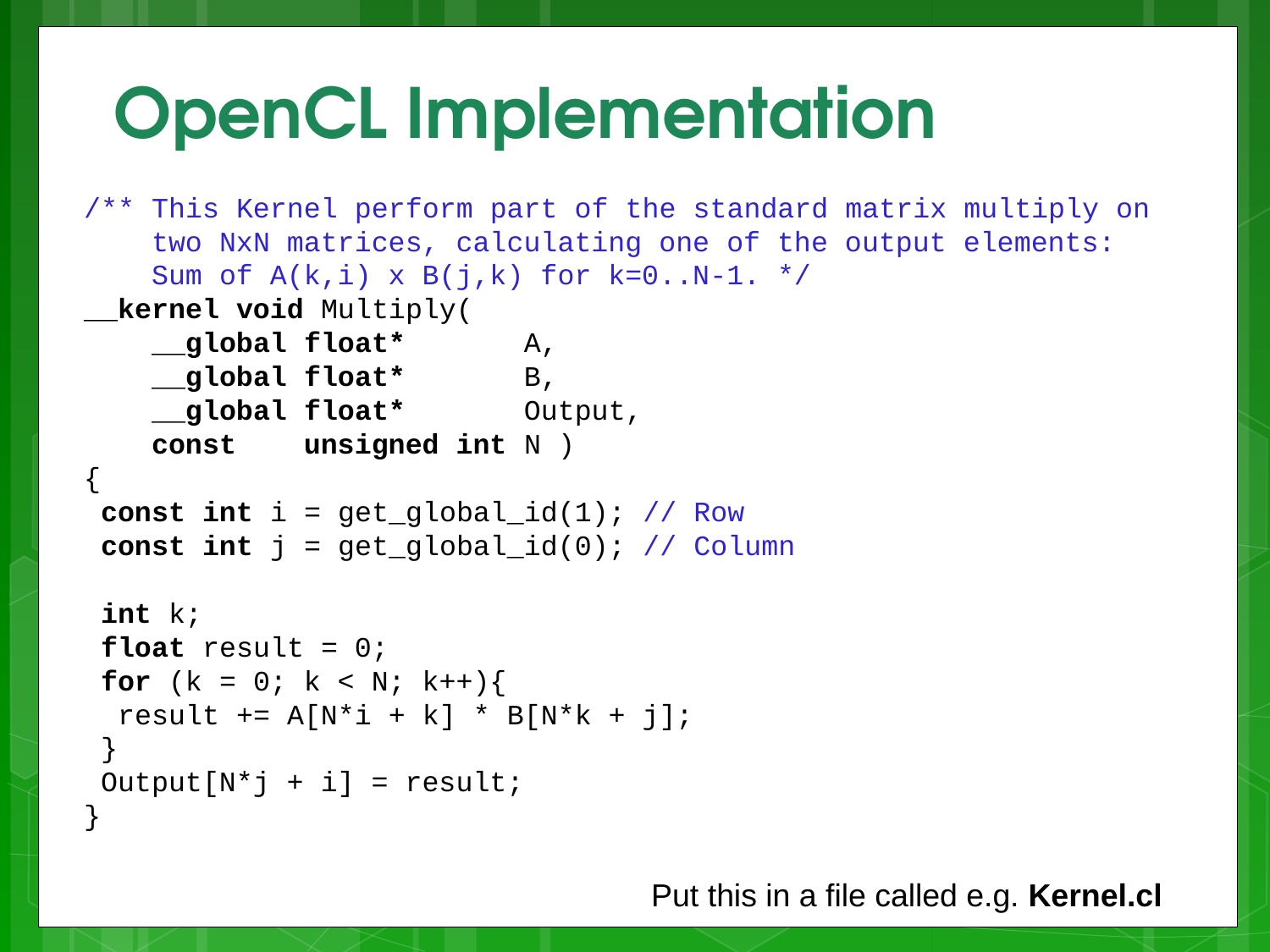

# OpenCL Implementation
/** This Kernel perform part of the standard matrix multiply on
    two NxN matrices, calculating one of the output elements:
    Sum of A(k,i) x B(j,k) for k=0..N-1. */
__kernel void Multiply(
    __global float*       A,
    __global float*       B,
    __global float*       Output,
    const    unsigned int N )
{
 const int i = get_global_id(1); // Row
 const int j = get_global_id(0); // Column

 int k;
 float result = 0;
 for (k = 0; k < N; k++){
  result += A[N*i + k] * B[N*k + j];
 }
 Output[N*j + i] = result;
}
Put this in a file called e.g. Kernel.cl